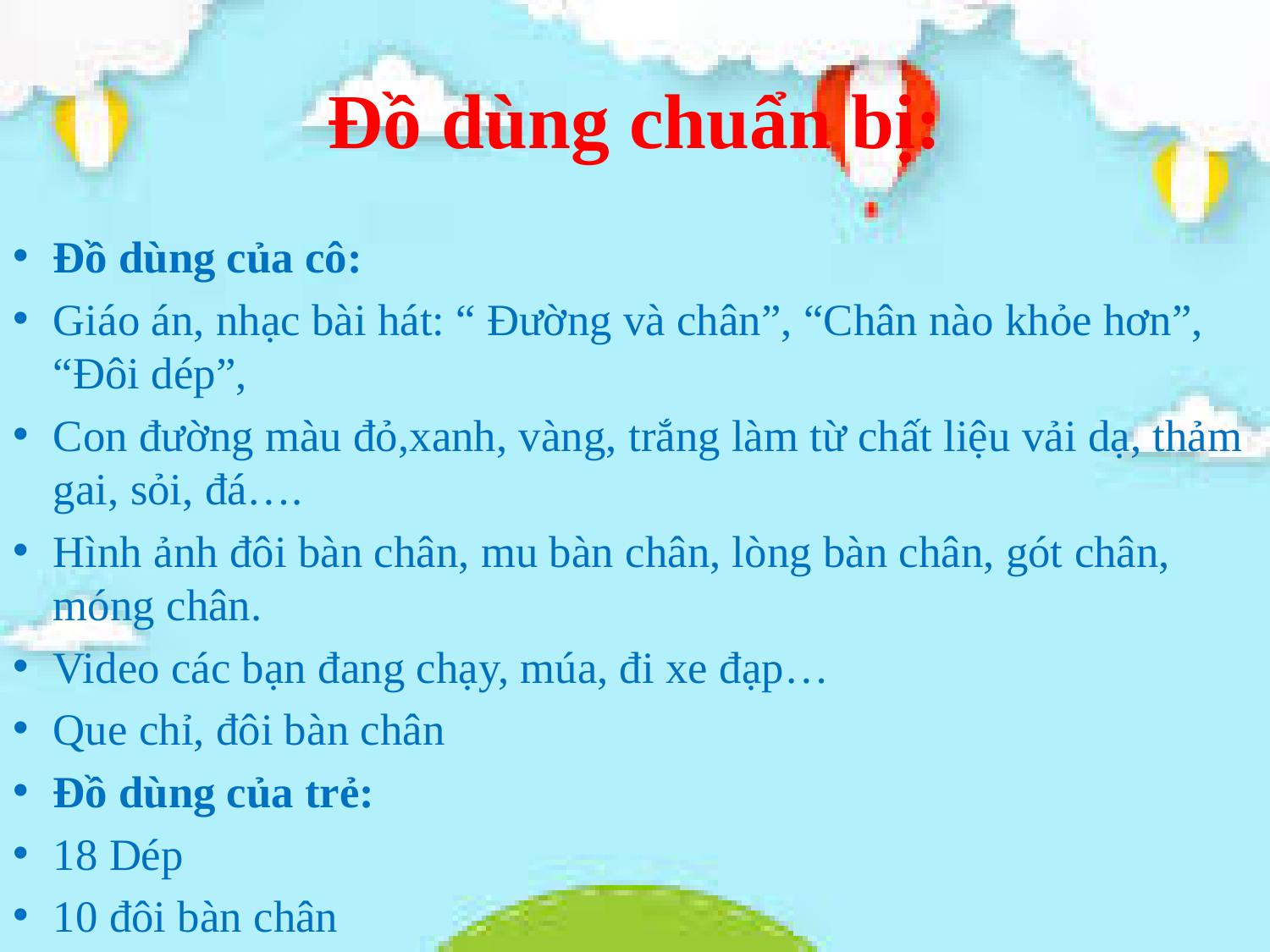

# Đồ dùng chuẩn bị:
Đồ dùng của cô:
Giáo án, nhạc bài hát: “ Đường và chân”, “Chân nào khỏe hơn”, “Đôi dép”,
Con đường màu đỏ,xanh, vàng, trắng làm từ chất liệu vải dạ, thảm gai, sỏi, đá….
Hình ảnh đôi bàn chân, mu bàn chân, lòng bàn chân, gót chân, móng chân.
Video các bạn đang chạy, múa, đi xe đạp…
Que chỉ, đôi bàn chân
Đồ dùng của trẻ:
18 Dép
10 đôi bàn chân